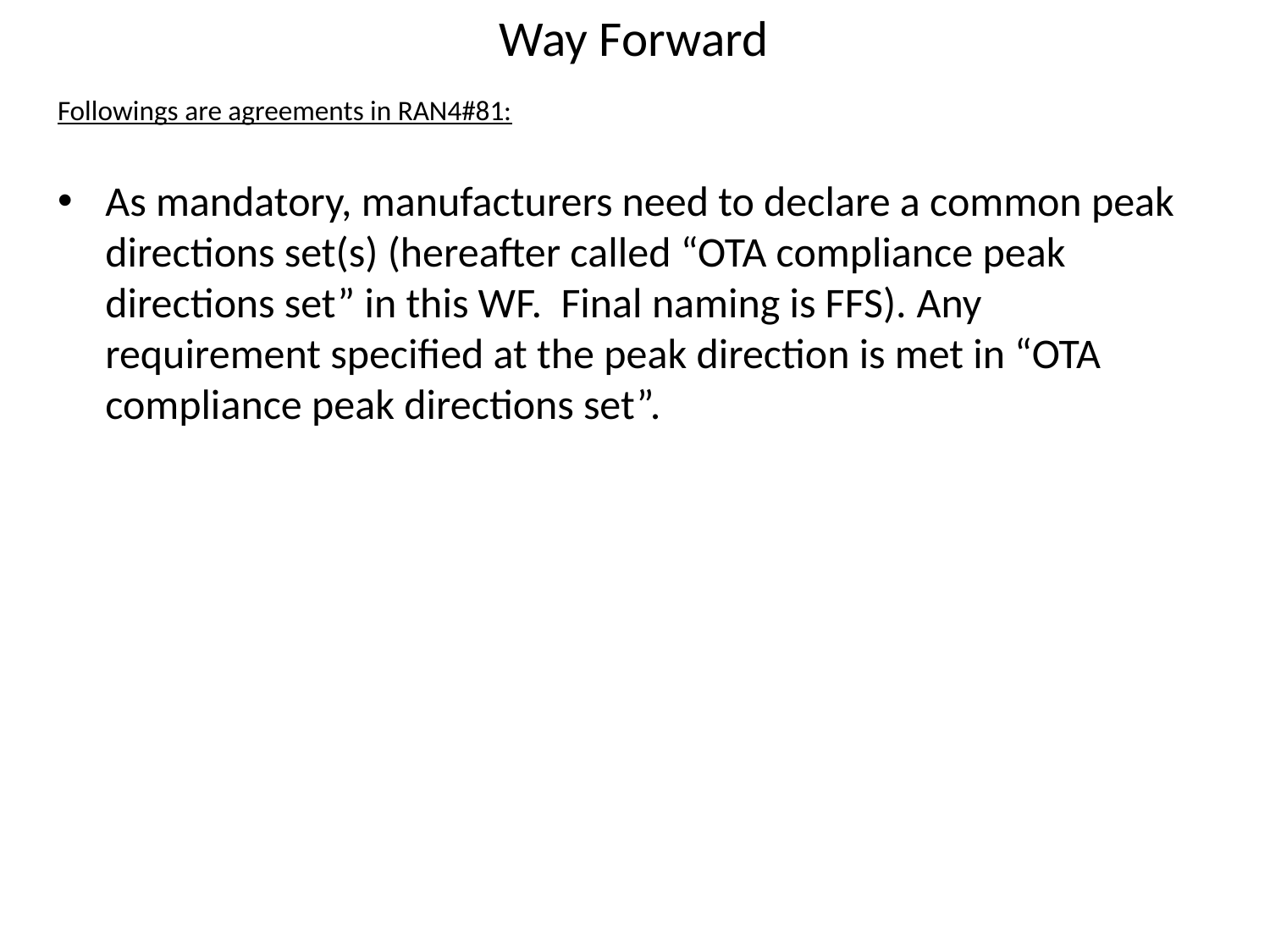

# Way Forward
Followings are agreements in RAN4#81:

As mandatory, manufacturers need to declare a common peak directions set(s) (hereafter called “OTA compliance peak directions set” in this WF.  Final naming is FFS). Any requirement specified at the peak direction is met in “OTA compliance peak directions set”.